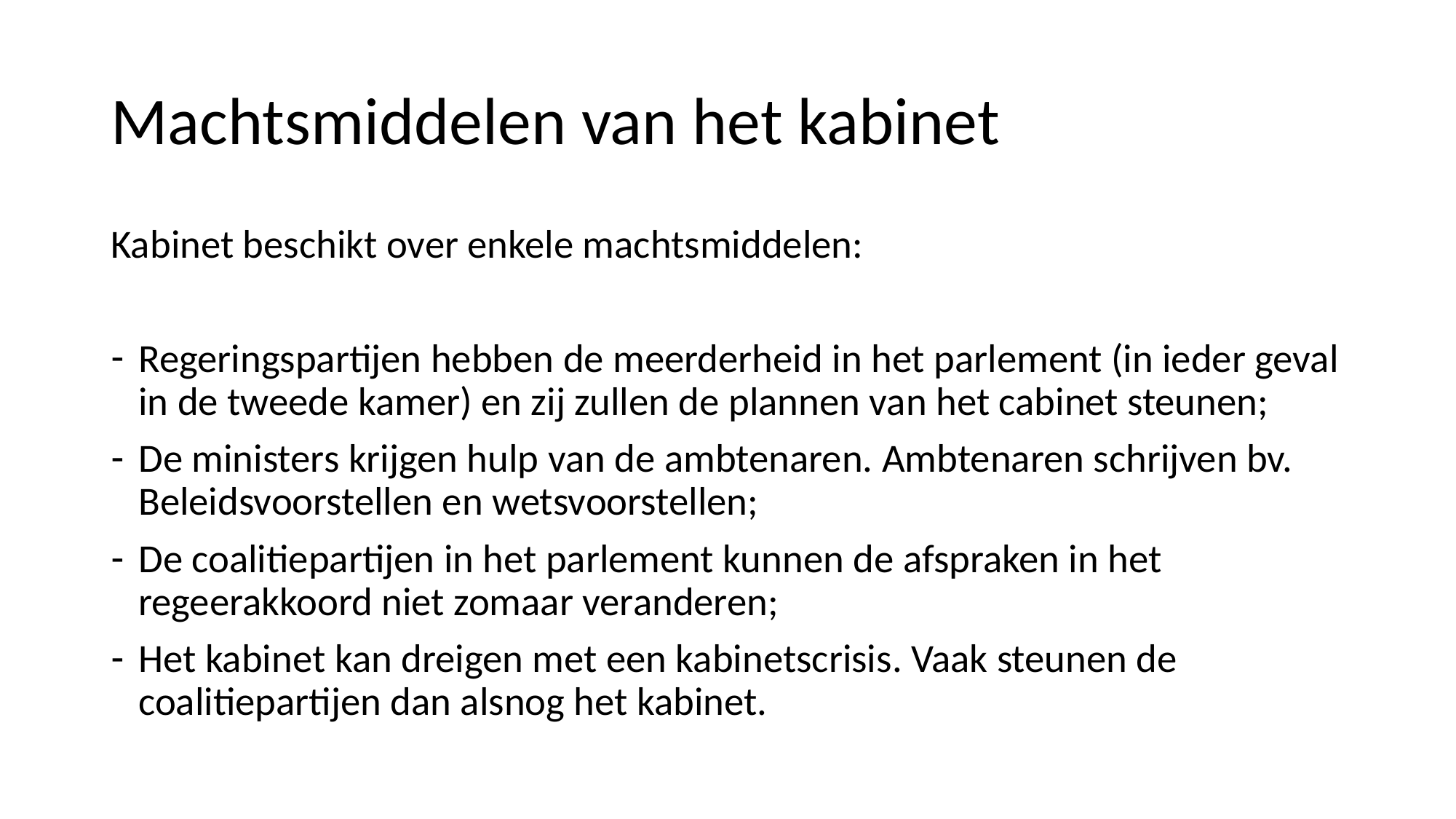

# Machtsmiddelen van het kabinet
Kabinet beschikt over enkele machtsmiddelen:

Regeringspartijen hebben de meerderheid in het parlement (in ieder geval in de tweede kamer) en zij zullen de plannen van het cabinet steunen;
De ministers krijgen hulp van de ambtenaren. Ambtenaren schrijven bv. Beleidsvoorstellen en wetsvoorstellen;
De coalitiepartijen in het parlement kunnen de afspraken in het regeerakkoord niet zomaar veranderen;
Het kabinet kan dreigen met een kabinetscrisis. Vaak steunen de coalitiepartijen dan alsnog het kabinet.